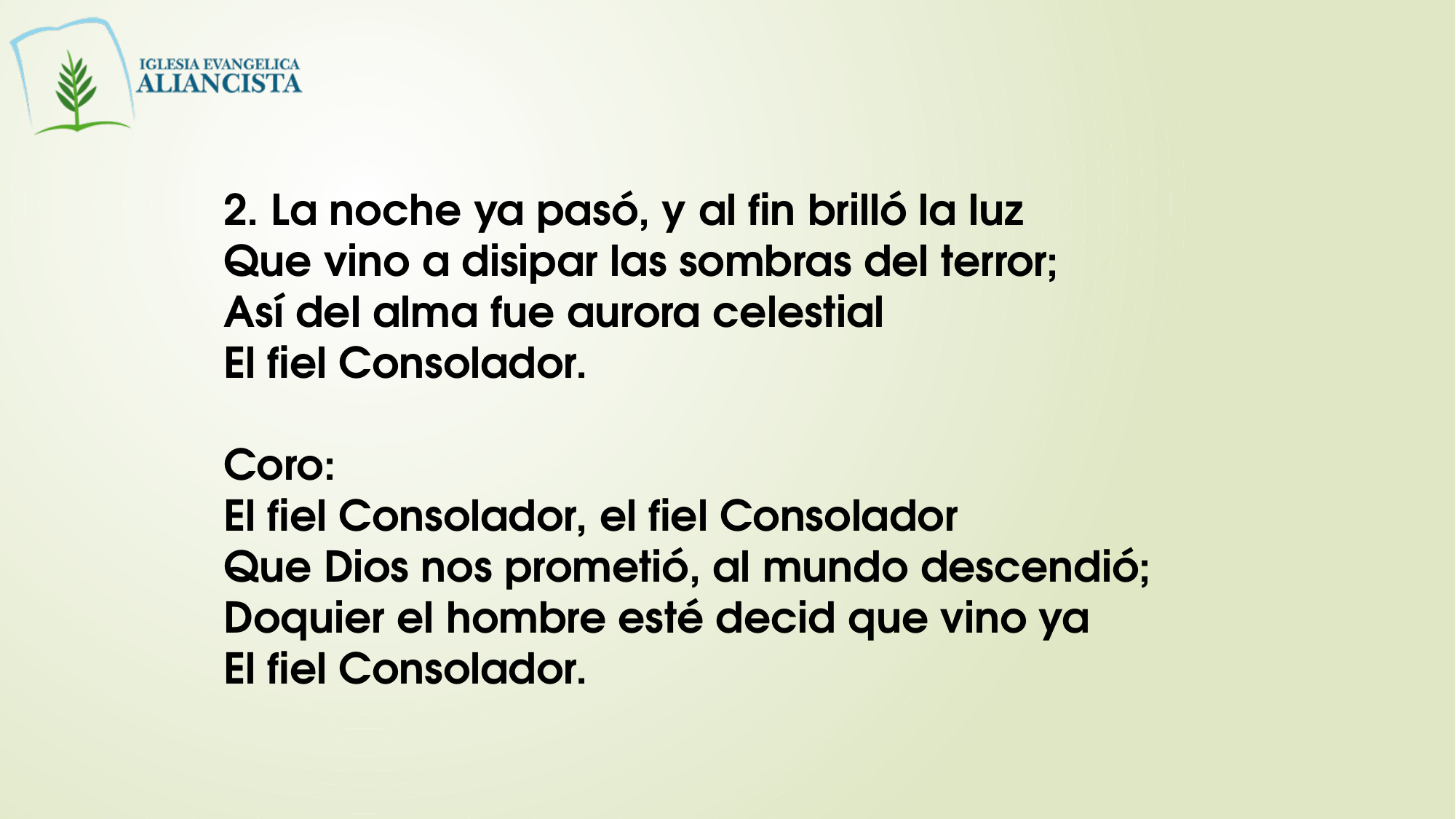

2. La noche ya pasó, y al fin brilló la luz
Que vino a disipar las sombras del terror;
Así del alma fue aurora celestial
El fiel Consolador.

Coro:
El fiel Consolador, el fiel Consolador
Que Dios nos prometió, al mundo descendió;
Doquier el hombre esté decid que vino ya
El fiel Consolador.